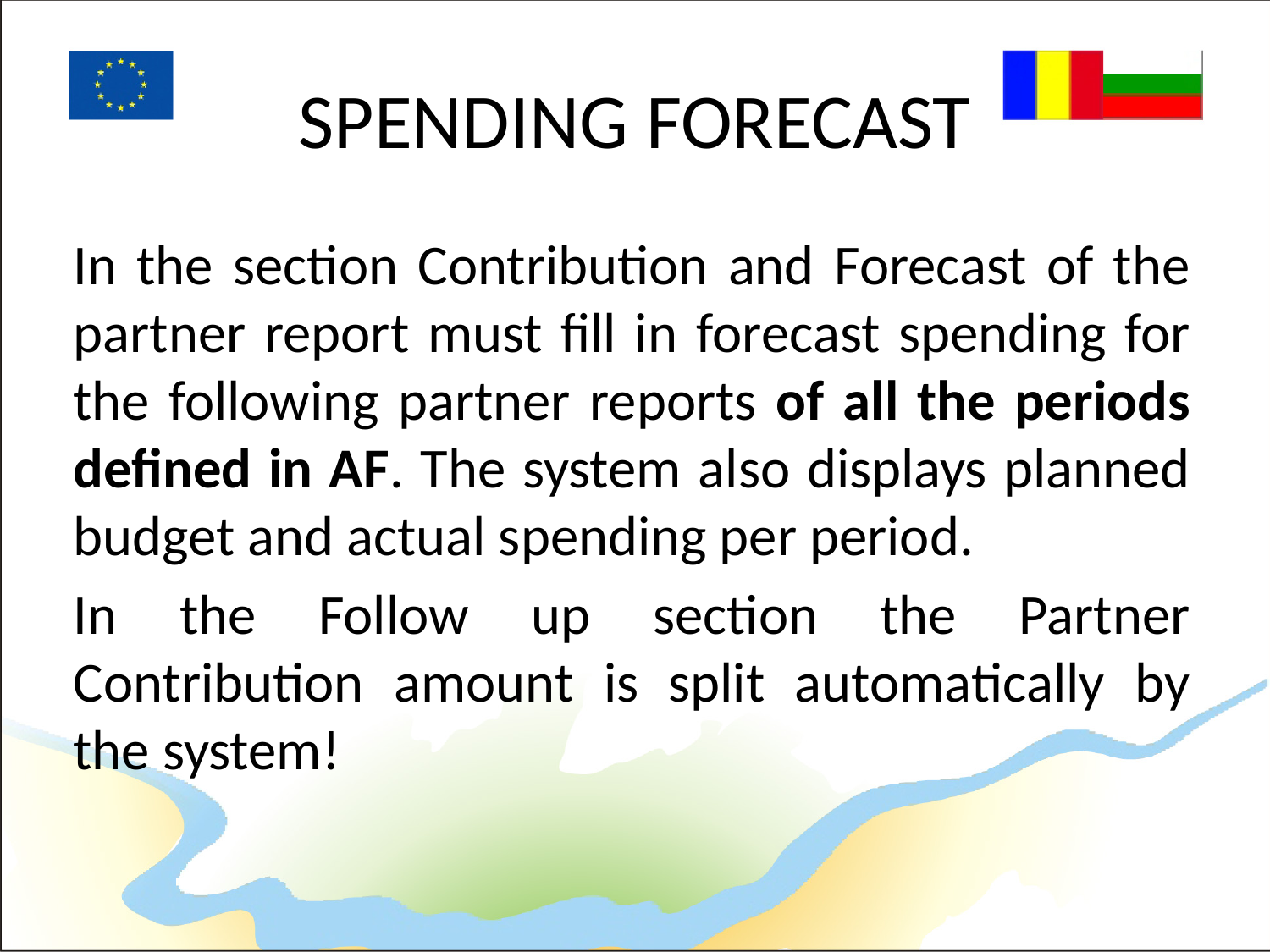

# SPENDING FORECAST
In the section Contribution and Forecast of the partner report must fill in forecast spending for the following partner reports of all the periods defined in AF. The system also displays planned budget and actual spending per period.
In the Follow up section the Partner Contribution amount is split automatically by the system!